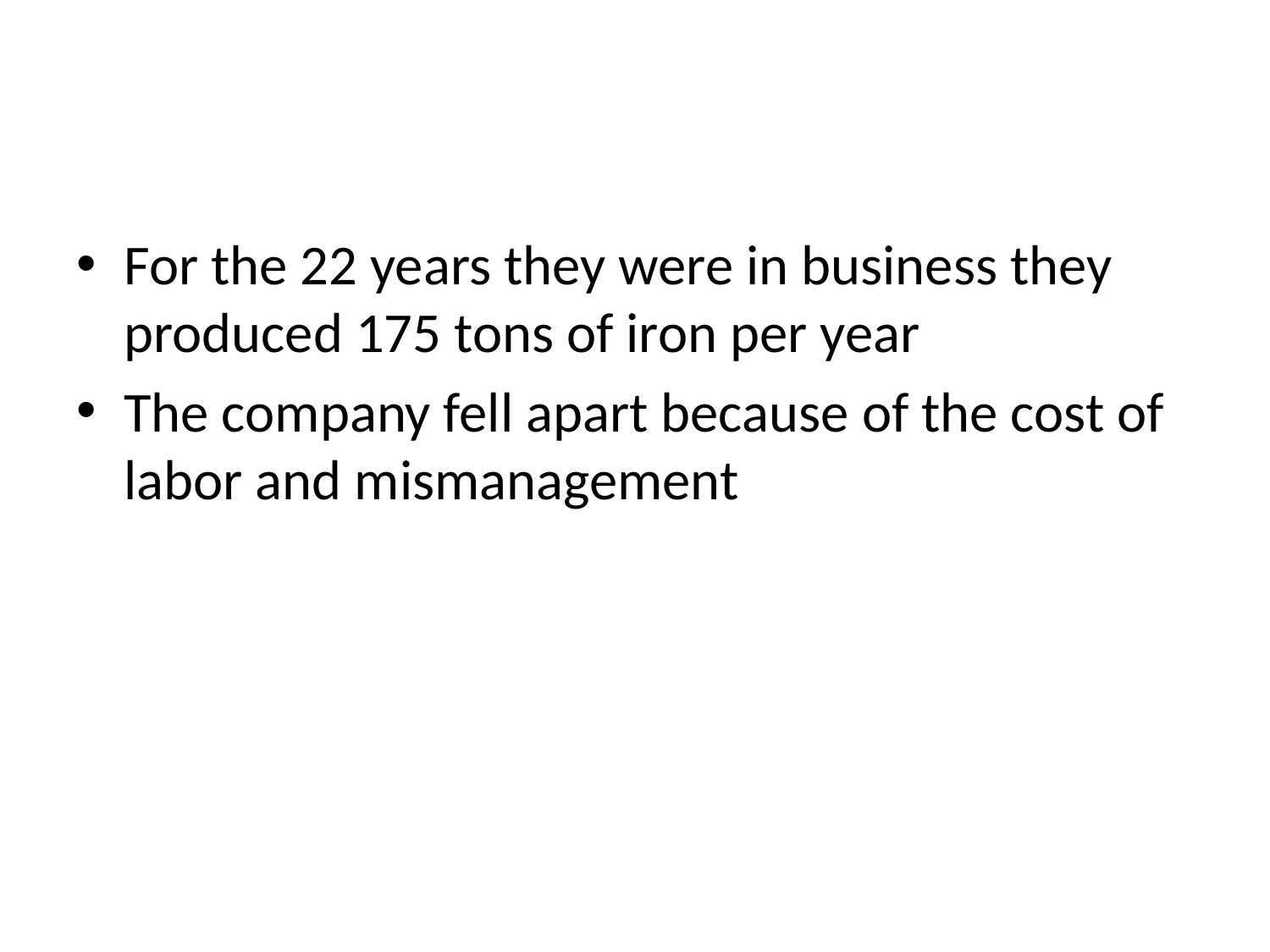

#
For the 22 years they were in business they produced 175 tons of iron per year
The company fell apart because of the cost of labor and mismanagement